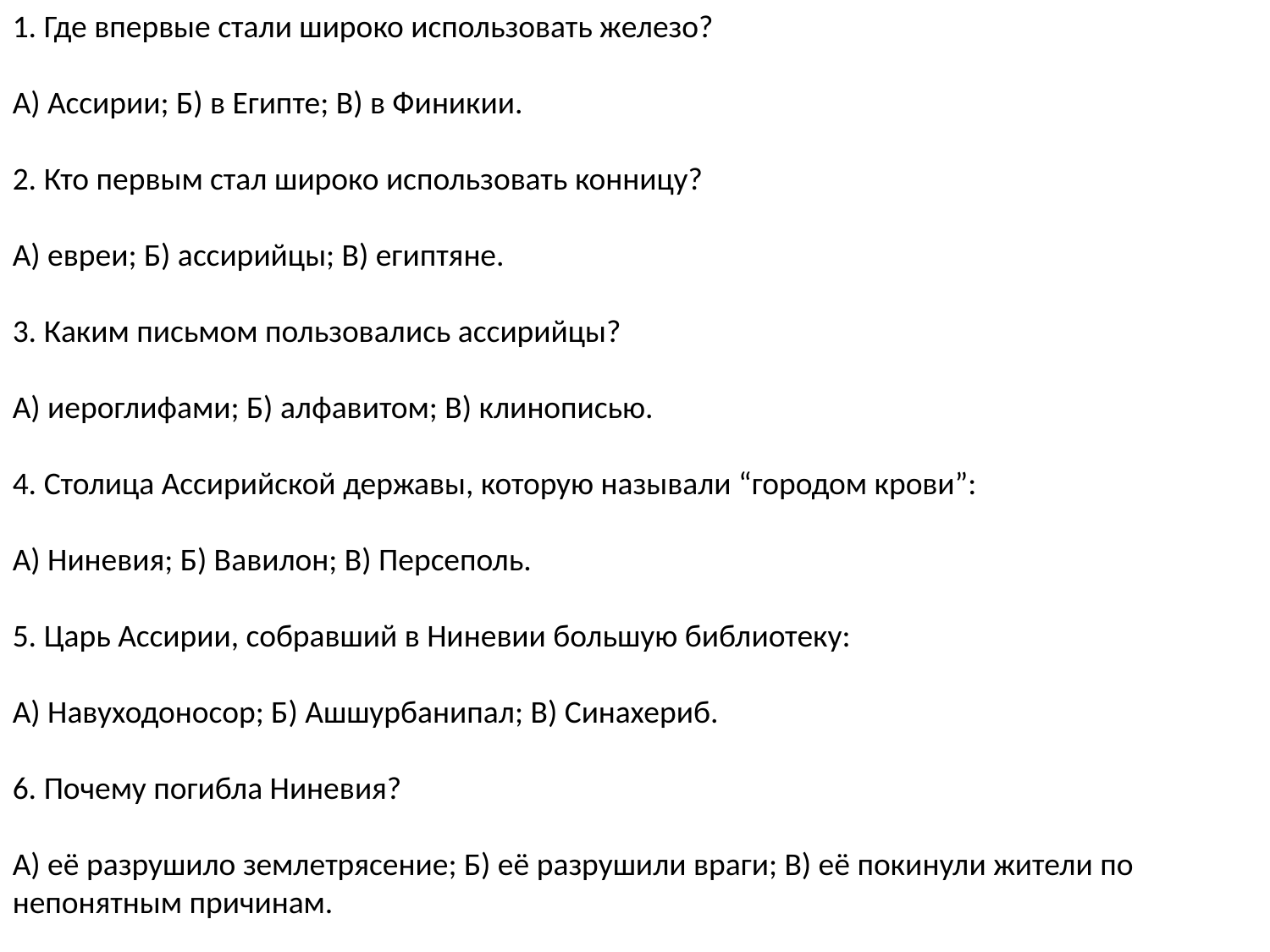

1. Где впервые стали широко использовать железо?

А) Ассирии; Б) в Египте; В) в Финикии.

2. Кто первым стал широко использовать конницу?

A) евреи; Б) ассирийцы; B) египтяне.

3. Каким письмом пользовались ассирийцы?

A) иероглифами; Б) алфавитом; B) клинописью.

4. Столица Ассирийской державы, которую называли “городом крови”:

A) Ниневия; Б) Вавилон; B) Персеполь.

5. Царь Ассирии, собравший в Ниневии большую библиотеку:

A) Навуходоносор; Б) Ашшурбанипал; B) Синахериб.

6. Почему погибла Ниневия?

А) её разрушило землетрясение; Б) её разрушили враги; В) её покинули жители по непонятным причинам.